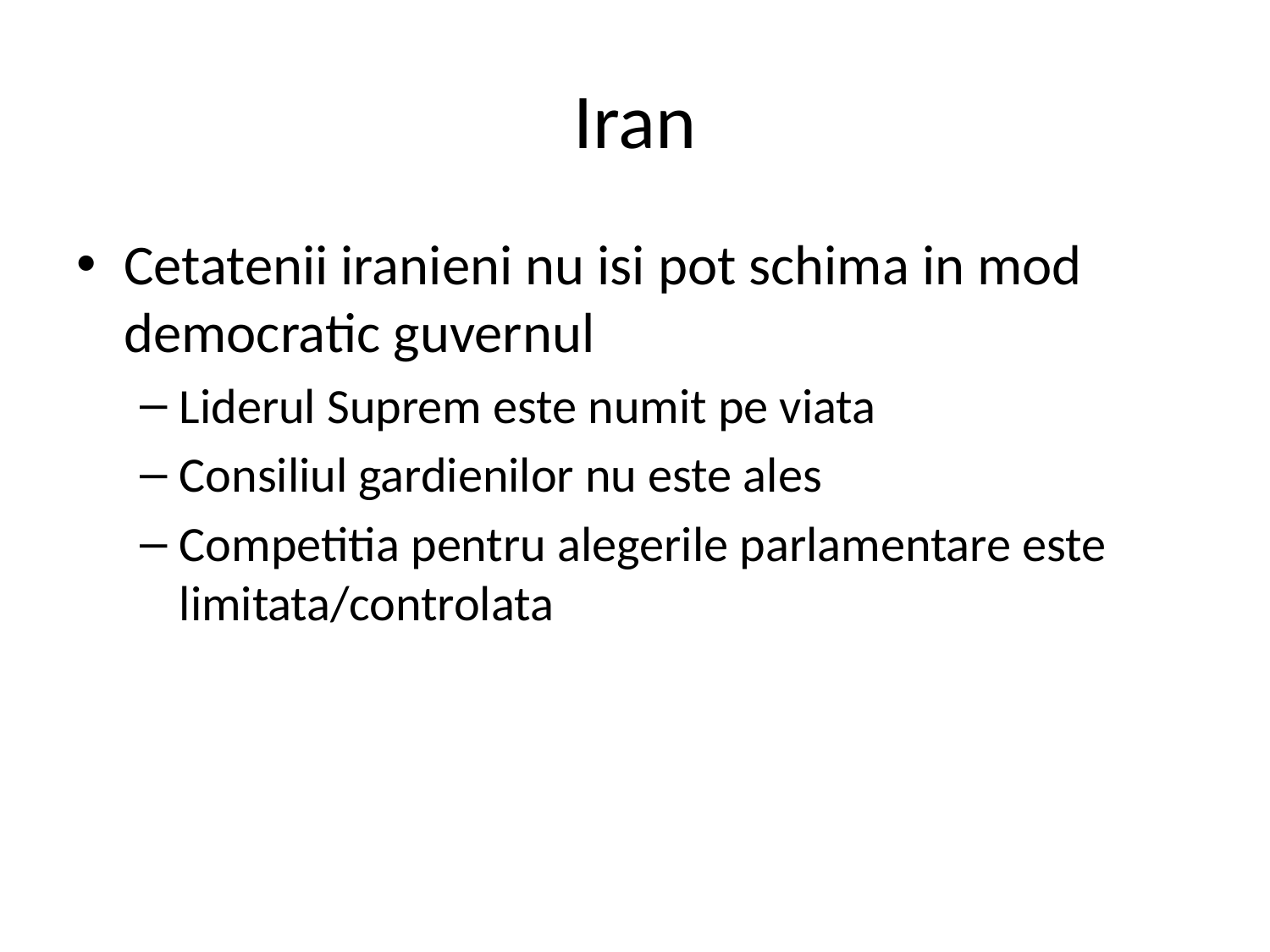

# Iran
Cetatenii iranieni nu isi pot schima in mod democratic guvernul
Liderul Suprem este numit pe viata
Consiliul gardienilor nu este ales
Competitia pentru alegerile parlamentare este limitata/controlata